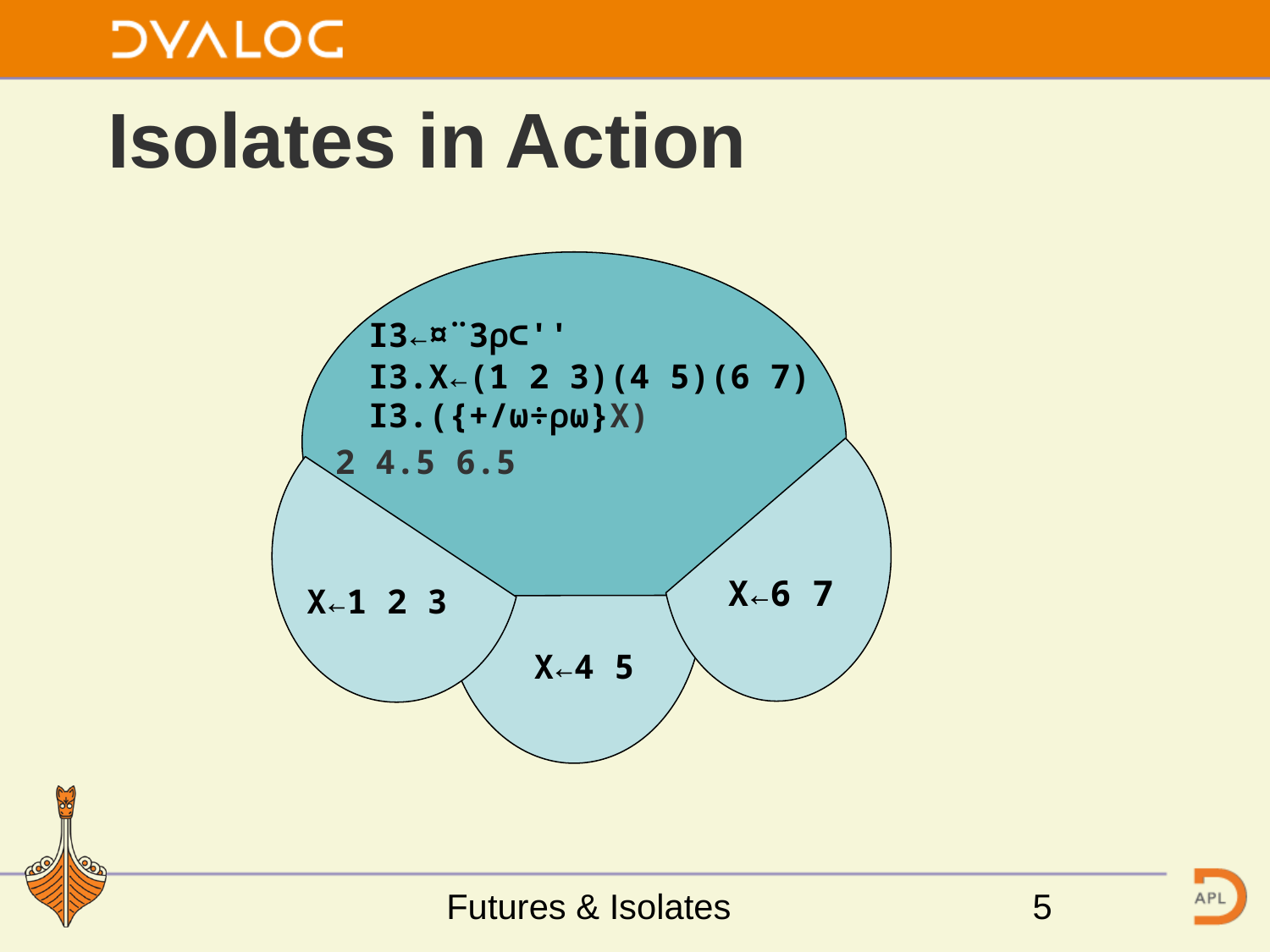

# Isolates in Action

  I3←¤¨3⍴⊂''
  I3.X←(1 2 3)(4 5)(6 7)
  I3.({+/⍵÷⍴⍵}X)

2 4.5 6.5

X←6 7
X←1 2 3
X←4 5

Futures & Isolates
5